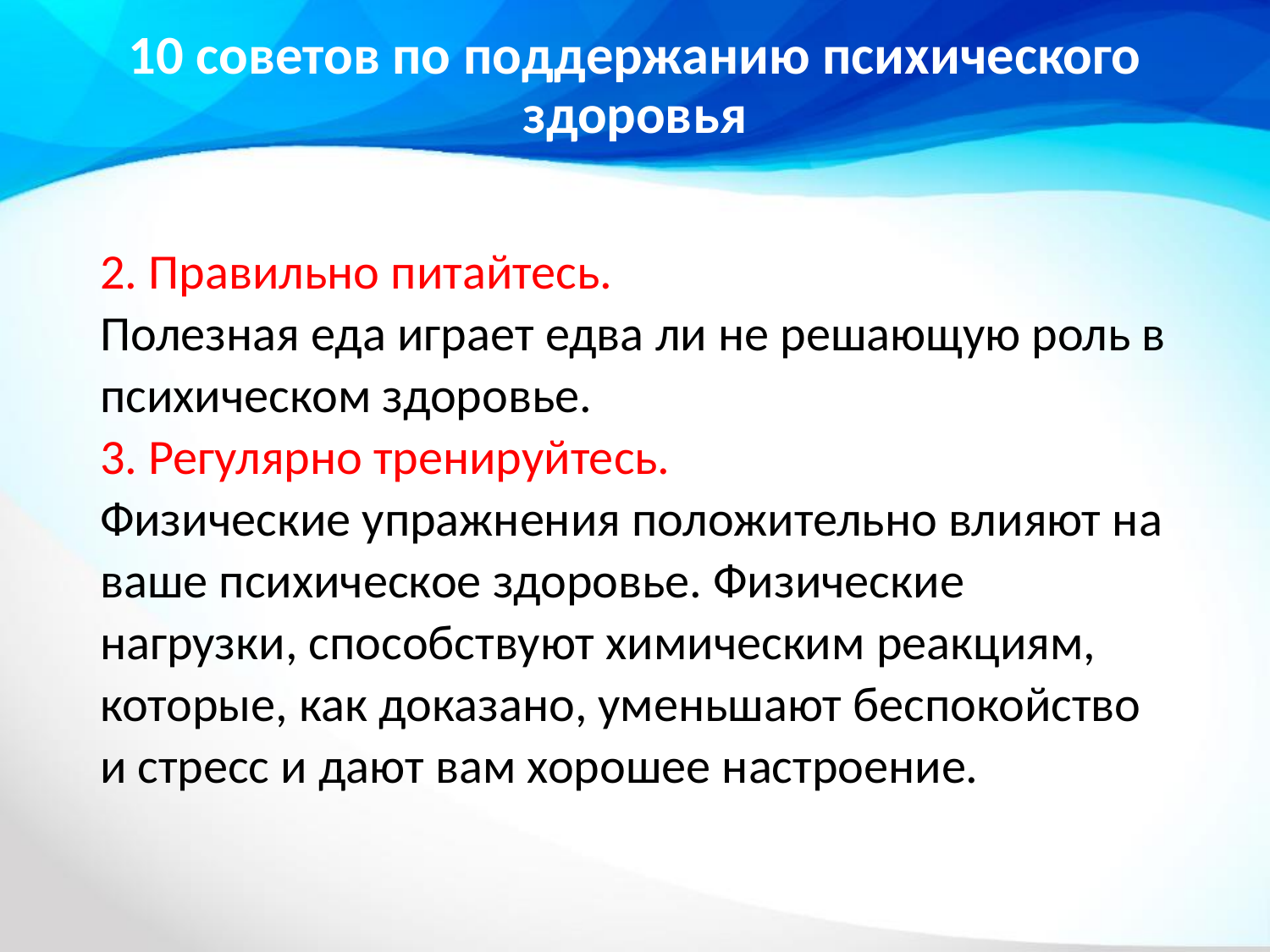

# 10 советов по поддержанию психического здоровья
2. Правильно питайтесь.
Полезная еда играет едва ли не решающую роль в психическом здоровье.
3. Регулярно тренируйтесь.
Физические упражнения положительно влияют на ваше психическое здоровье. Физические нагрузки, способствуют химическим реакциям, которые, как доказано, уменьшают беспокойство и стресс и дают вам хорошее настроение.